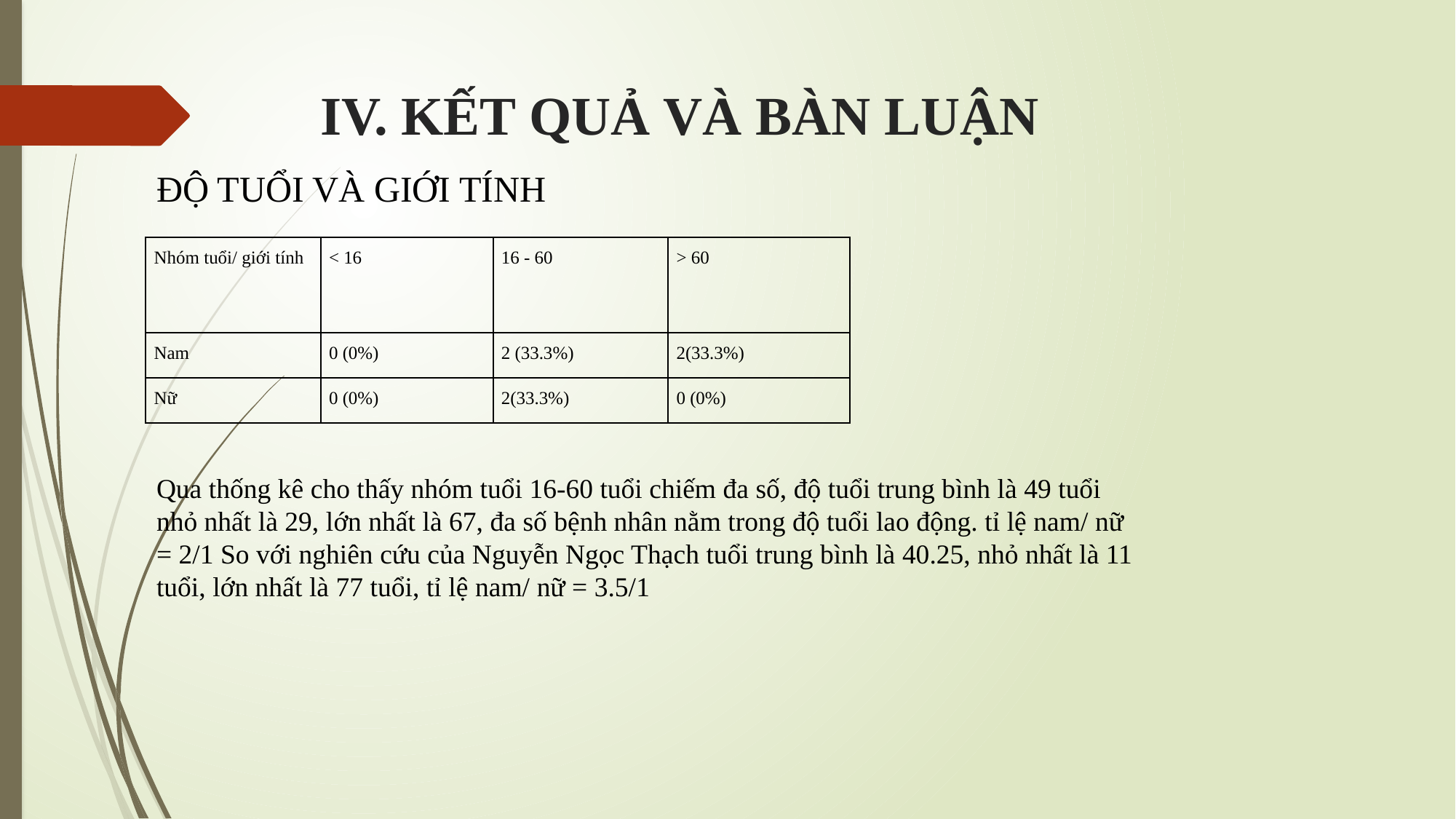

# IV. KẾT QUẢ VÀ BÀN LUẬN
ĐỘ TUỔI VÀ GIỚI TÍNH
| Nhóm tuổi/ giới tính | < 16 | 16 - 60 | > 60 |
| --- | --- | --- | --- |
| Nam | 0 (0%) | 2 (33.3%) | 2(33.3%) |
| Nữ | 0 (0%) | 2(33.3%) | 0 (0%) |
Qua thống kê cho thấy nhóm tuổi 16-60 tuổi chiếm đa số, độ tuổi trung bình là 49 tuổi nhỏ nhất là 29, lớn nhất là 67, đa số bệnh nhân nằm trong độ tuổi lao động. tỉ lệ nam/ nữ = 2/1 So với nghiên cứu của Nguyễn Ngọc Thạch tuổi trung bình là 40.25, nhỏ nhất là 11 tuổi, lớn nhất là 77 tuổi, tỉ lệ nam/ nữ = 3.5/1